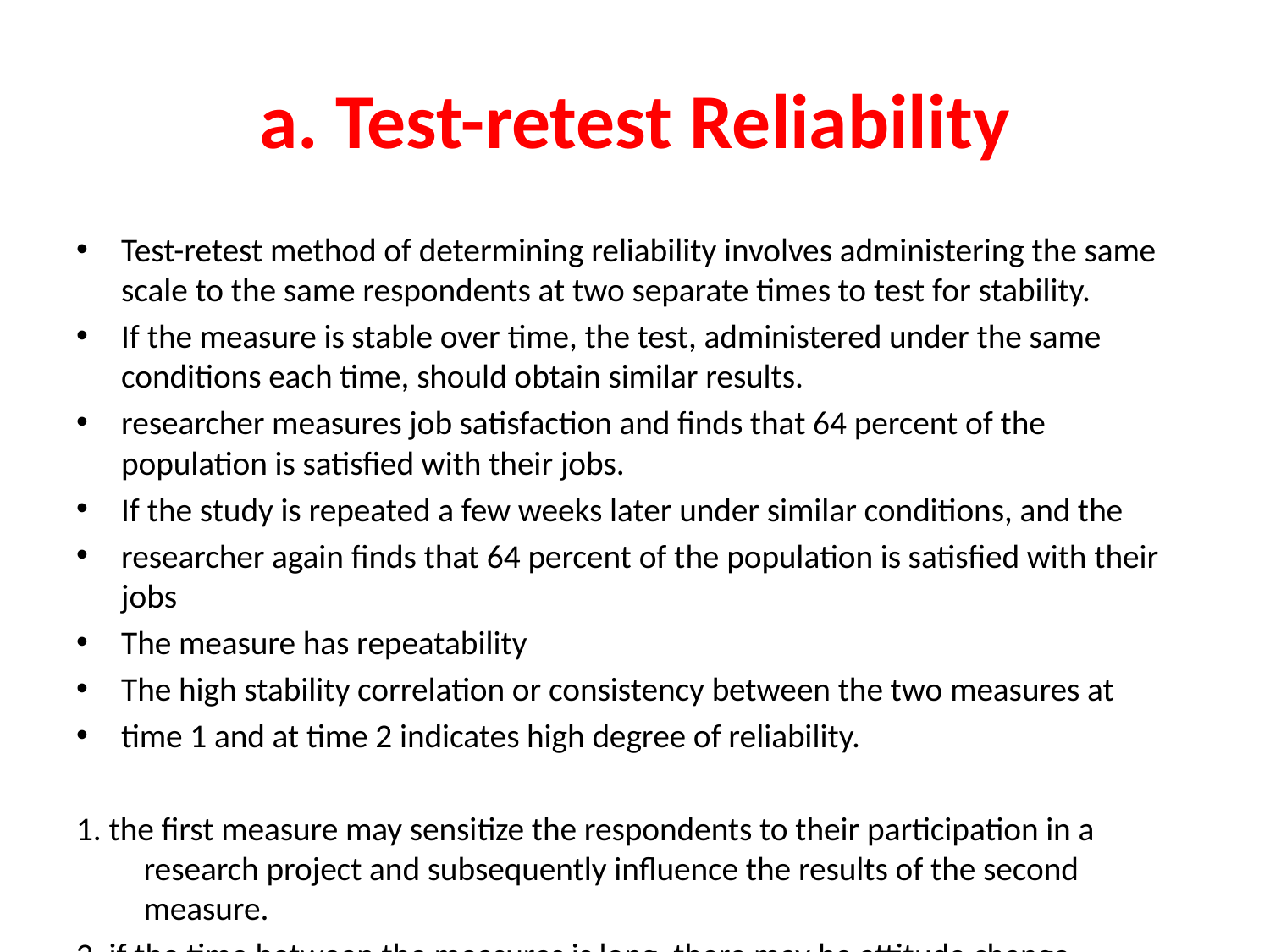

# a. Test-retest Reliability
Test-retest method of determining reliability involves administering the same scale to the same respondents at two separate times to test for stability.
If the measure is stable over time, the test, administered under the same conditions each time, should obtain similar results.
researcher measures job satisfaction and finds that 64 percent of the population is satisfied with their jobs.
If the study is repeated a few weeks later under similar conditions, and the
researcher again finds that 64 percent of the population is satisfied with their jobs
The measure has repeatability
The high stability correlation or consistency between the two measures at
time 1 and at time 2 indicates high degree of reliability.

1. the first measure may sensitize the respondents to their participation in a research project and subsequently influence the results of the second measure.
2. if the time between the measures is long, there may be attitude change.